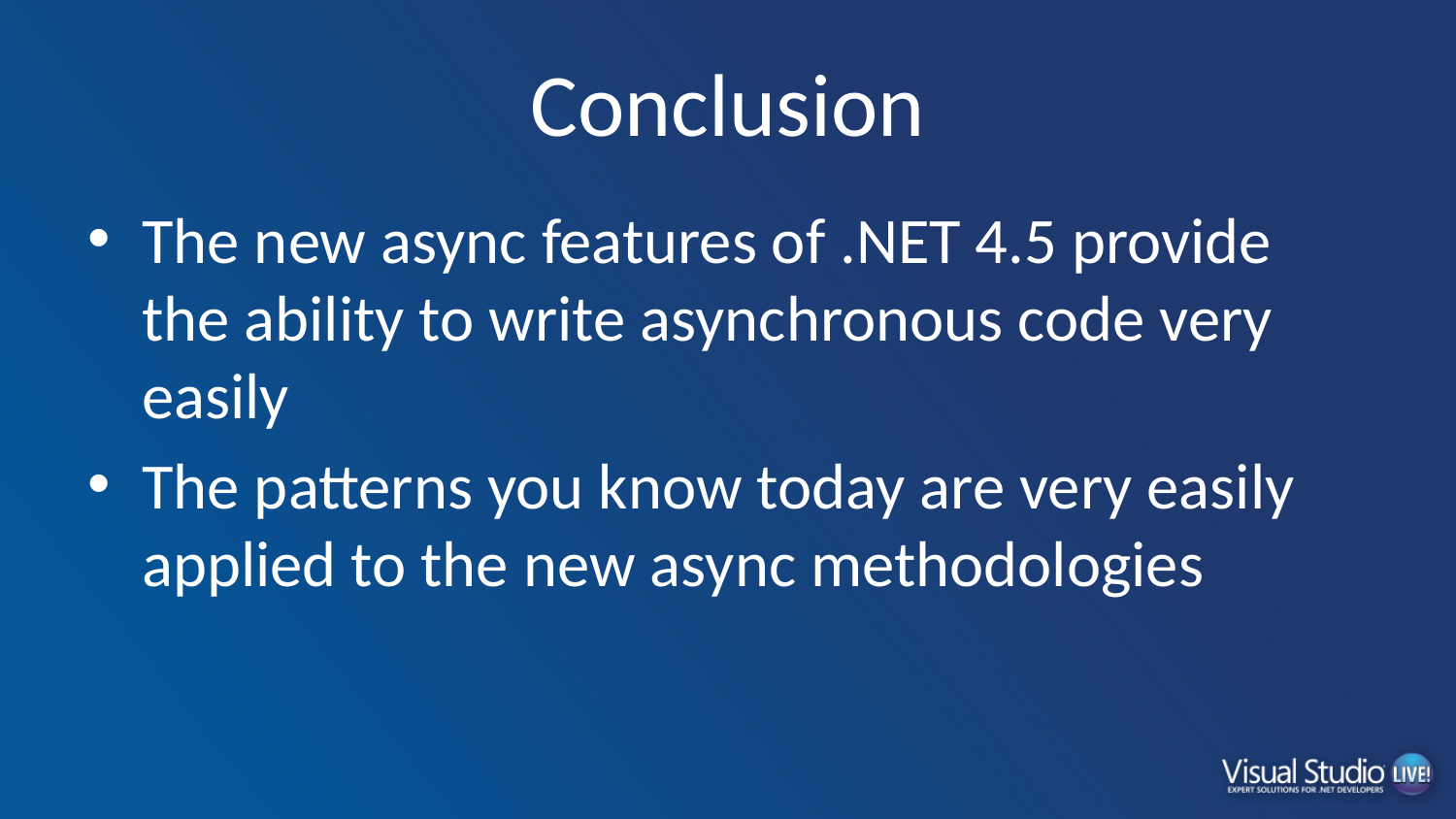

# Conclusion
The new async features of .NET 4.5 provide the ability to write asynchronous code very easily
The patterns you know today are very easily applied to the new async methodologies